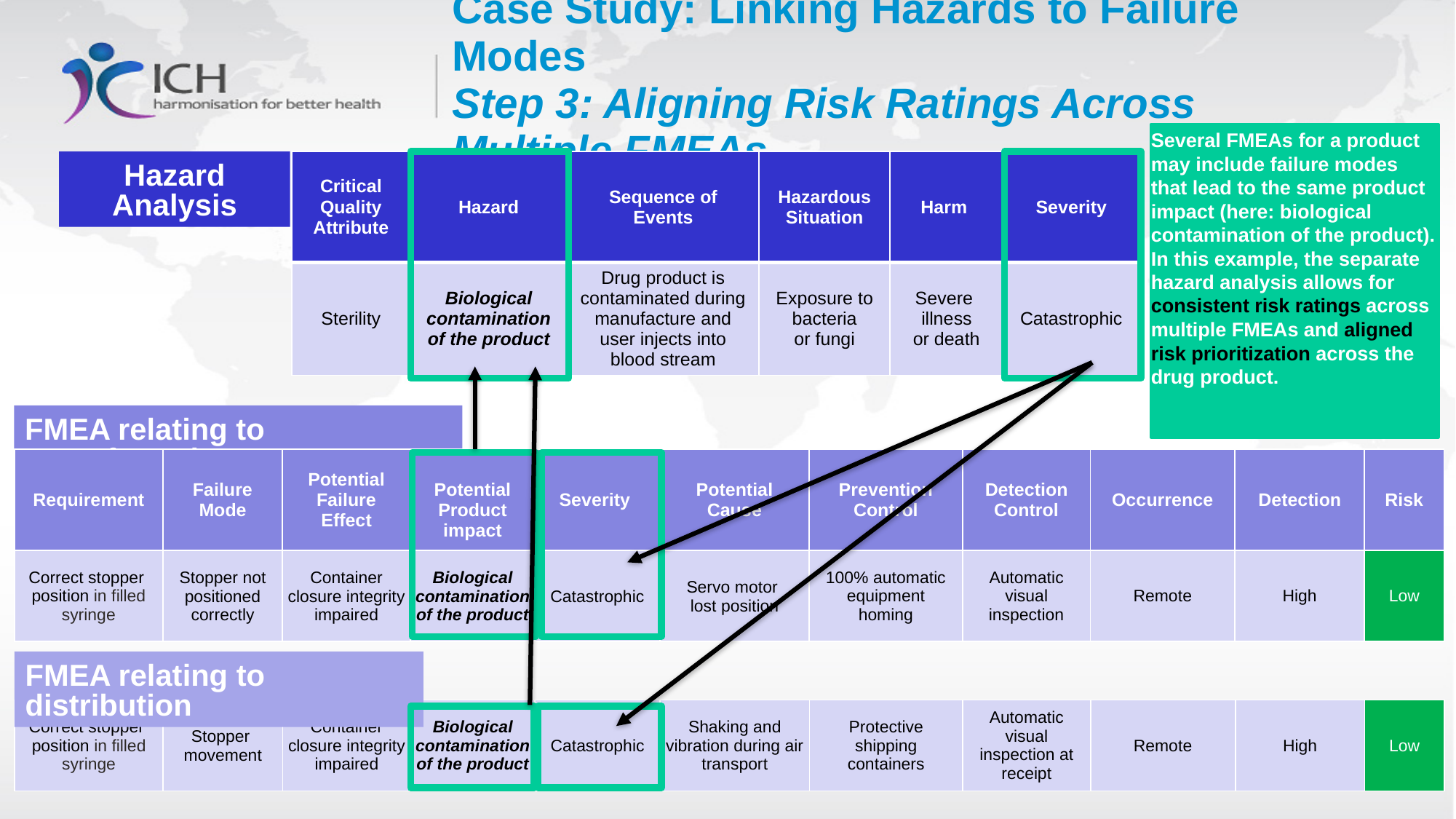

# Case Study: Linking Hazards to Failure Modes Step 3: Aligning Risk Ratings Across Multiple FMEAs
Several FMEAs for a product may include failure modes that lead to the same product impact (here: biological contamination of the product). In this example, the separate hazard analysis allows for consistent risk ratings across multiple FMEAs and aligned risk prioritization across the drug product.
Hazard Analysis
| Critical Quality Attribute | Hazard | Sequence of Events | Hazardous Situation | Harm | Severity |
| --- | --- | --- | --- | --- | --- |
| Sterility | Biological contamination of the product | Drug product is contaminated during manufacture and user injects into blood stream | Exposure to bacteria or fungi | Severe  illness or death | Catastrophic |

FMEA relating to manufacturing
| Requirement | Failure Mode | Potential Failure Effect | Potential Product impact | Severity | Potential Cause | Prevention Control | Detection Control | Occurrence | Detection | Risk |
| --- | --- | --- | --- | --- | --- | --- | --- | --- | --- | --- |
| Correct stopper position in filled syringe | Stopper not positioned correctly | Container closure integrity impaired | Biological contamination of the product | Catastrophic | Servo motor lost position | 100% automatic equipment homing | Automatic visual inspection | Remote | High | Low |

FMEA relating to distribution
| Correct stopper position in filled syringe | Stopper movement | Container closure integrity impaired | Biological contamination of the product | Catastrophic | Shaking and vibration during air transport | Protective shipping containers | Automatic visual inspection at receipt | Remote | High | Low |
| --- | --- | --- | --- | --- | --- | --- | --- | --- | --- | --- |